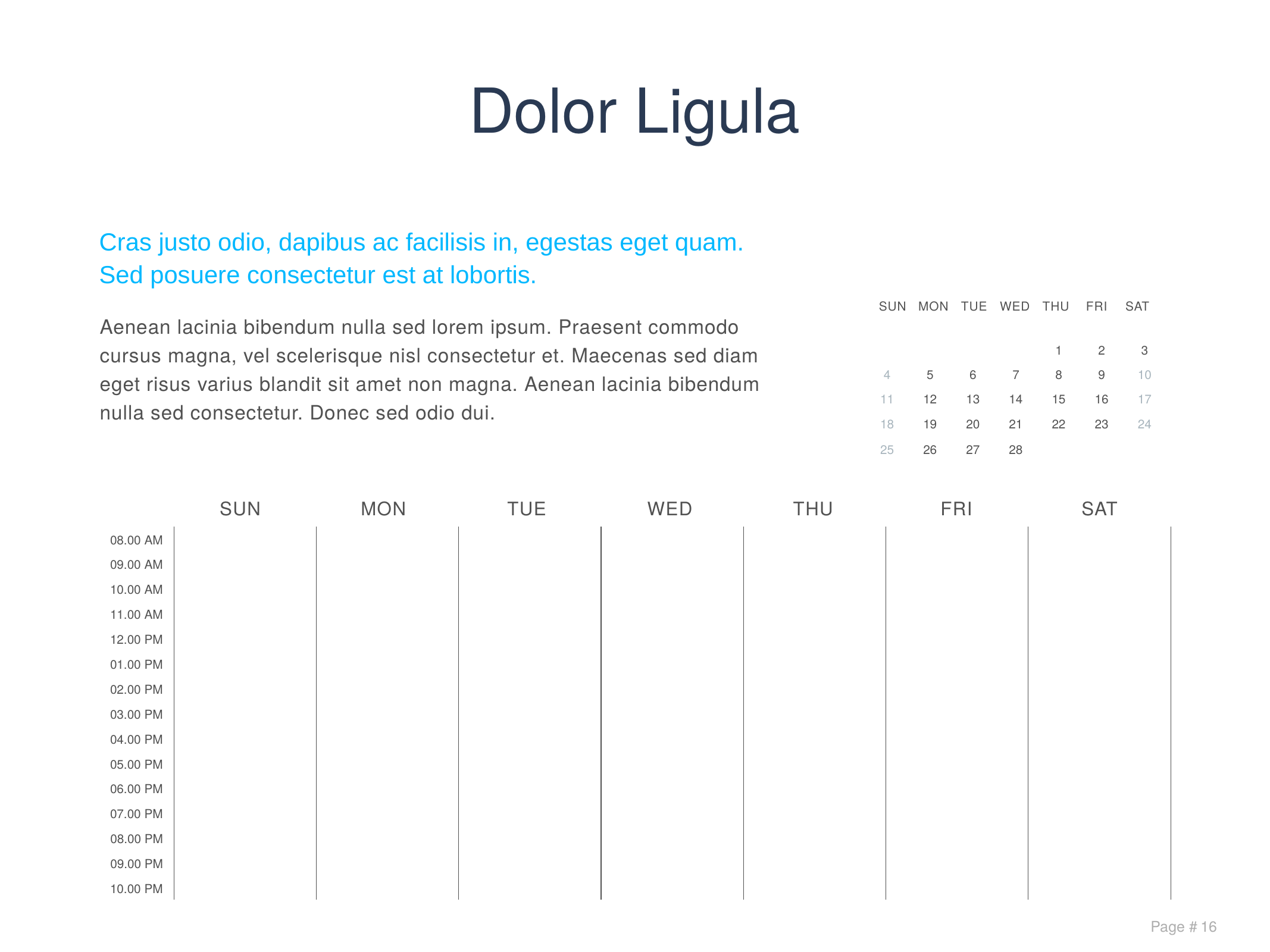

# Dolor Ligula
Cras justo odio, dapibus ac facilisis in, egestas eget quam. Sed posuere consectetur est at lobortis.

february

Sun
mon
tue
wed
thu
fri
sat
Aenean lacinia bibendum nulla sed lorem ipsum. Praesent commodo cursus magna, vel scelerisque nisl consectetur et. Maecenas sed diam eget risus varius blandit sit amet non magna. Aenean lacinia bibendum nulla sed consectetur. Donec sed odio dui.

1
2
3

4
5
6
7
8
9
10

11
12
13
14
15
16
17

18
19 20
21
22
23
24
25
26
27
28
Sun
mon
tue
wed
thu
fri
sat

08.00 am

09.00 am

10.00 am

11.00 am

12.00 pm

01.00 pm

02.00 pm

03.00 pm

04.00 pm

05.00 pm

06.00 pm

07.00 pm

08.00 pm

09.00 pm

10.00 pm

Page #
16